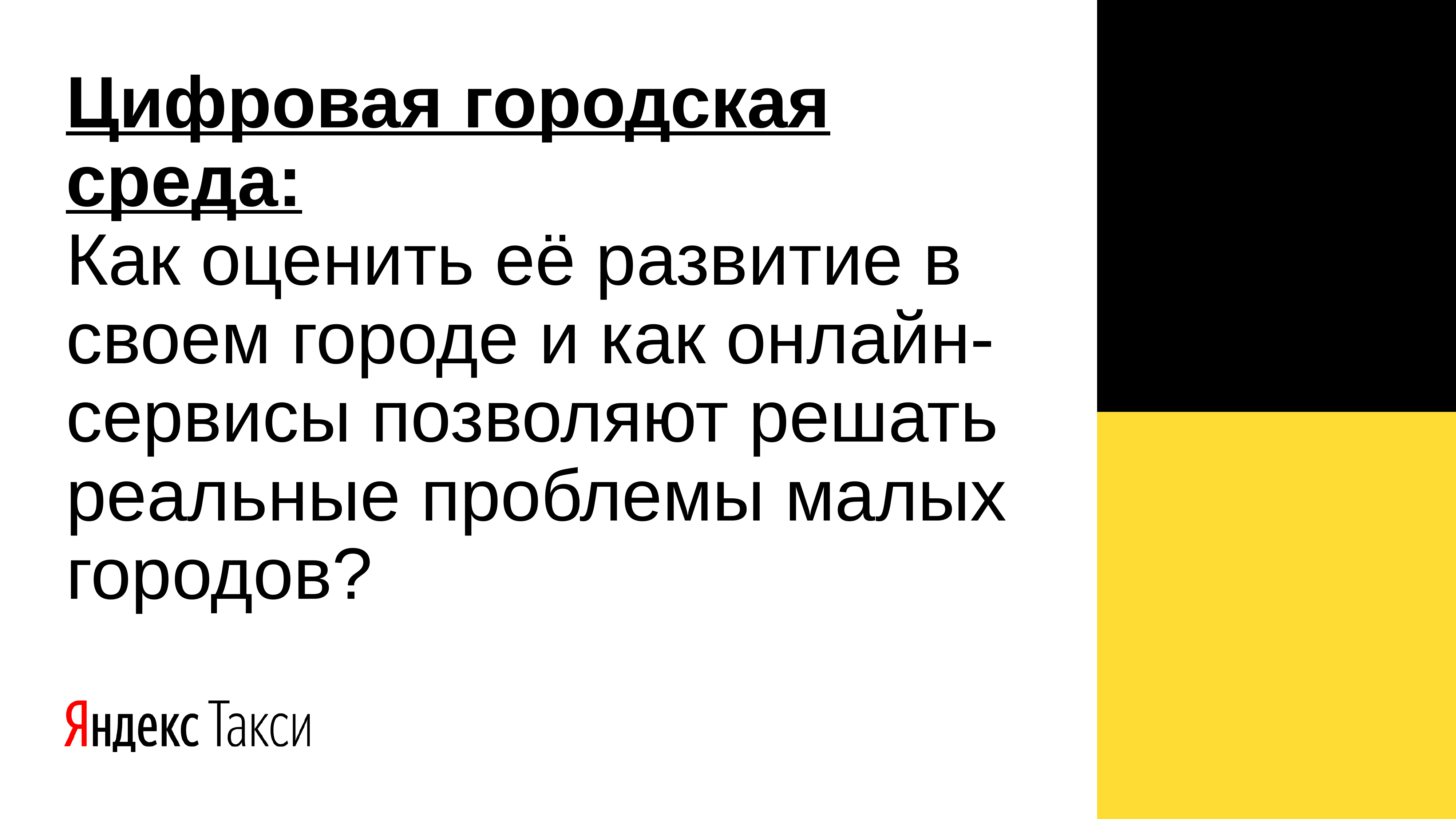

# Цифровая городская среда: Как оценить её развитие в своем городе и как онлайн-сервисы позволяют решать реальные проблемы малых городов?